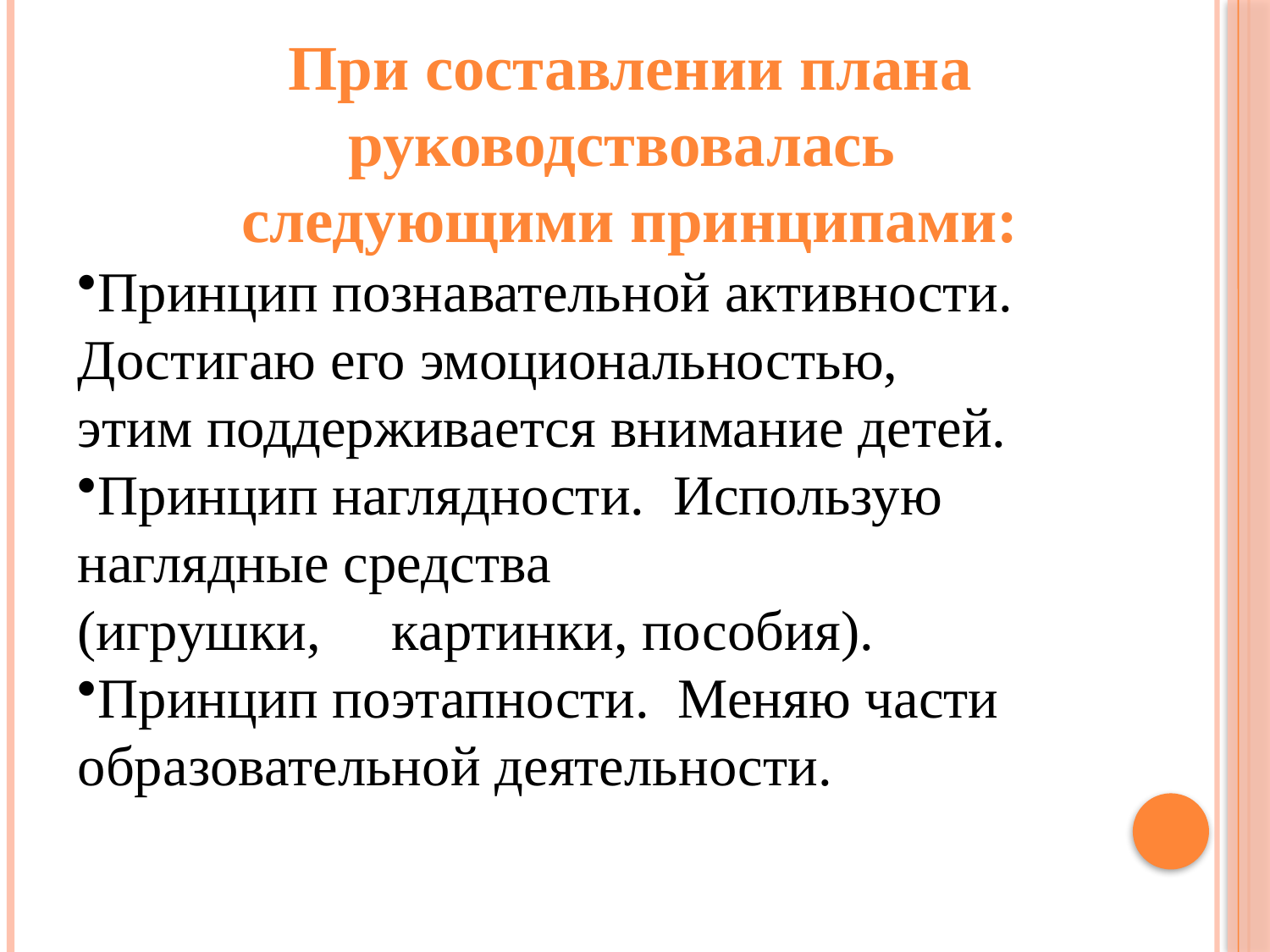

При составлении плана руководствовалась
следующими принципами:
Принцип познавательной активности.  Достигаю его эмоциональностью,
этим поддерживается внимание детей.
Принцип наглядности.  Использую наглядные средства
(игрушки,     картинки, пособия).
Принцип поэтапности.  Меняю части образовательной деятельности.